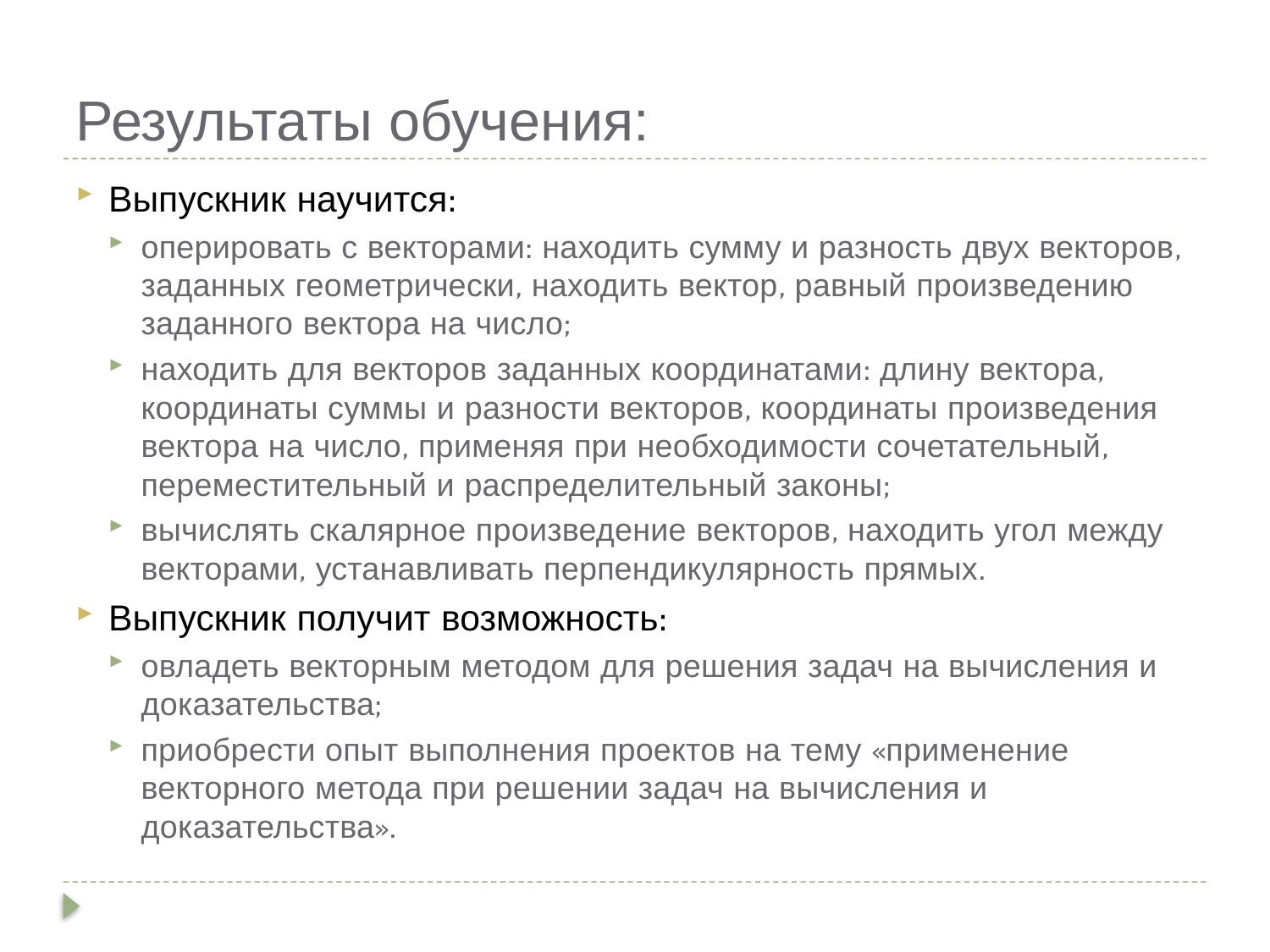

# Результаты обучения:
Выпускник научится:
оперировать с векторами: находить сумму и разность двух векторов, заданных геометрически, находить вектор, равный произведению заданного вектора на число;
находить для векторов заданных координатами: длину вектора, координаты суммы и разности векторов, координаты произведения вектора на число, применяя при необходимости сочетательный, переместительный и распределительный законы;
вычислять скалярное произведение векторов, находить угол между векторами, устанавливать перпендикулярность прямых.
Выпускник получит возможность:
овладеть векторным методом для решения задач на вычисления и доказательства;
приобрести опыт выполнения проектов на тему «применение векторного метода при решении задач на вычисления и доказательства».